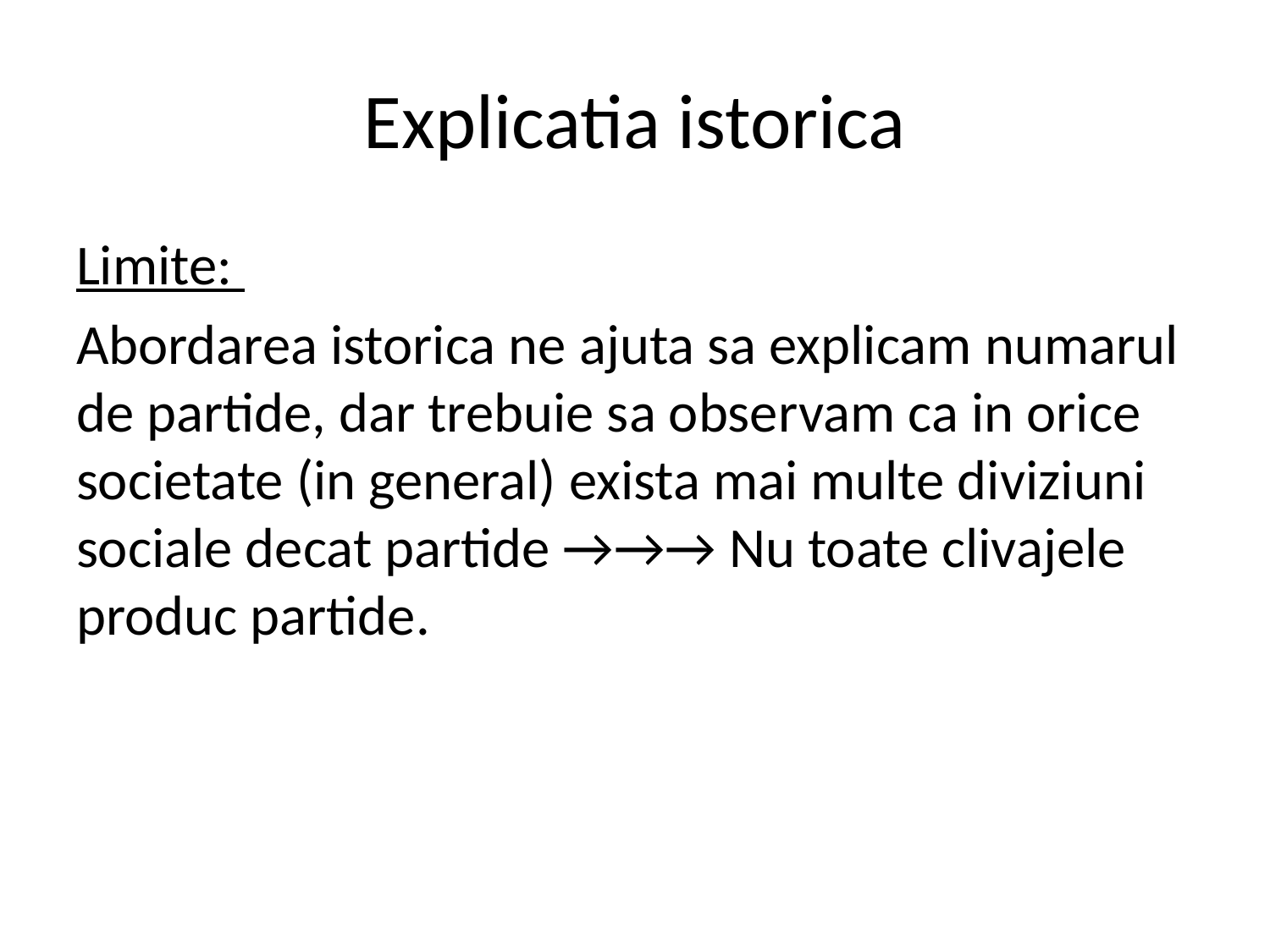

# Explicatia istorica
Limite:
Abordarea istorica ne ajuta sa explicam numarul de partide, dar trebuie sa observam ca in orice societate (in general) exista mai multe diviziuni sociale decat partide →→→ Nu toate clivajele produc partide.